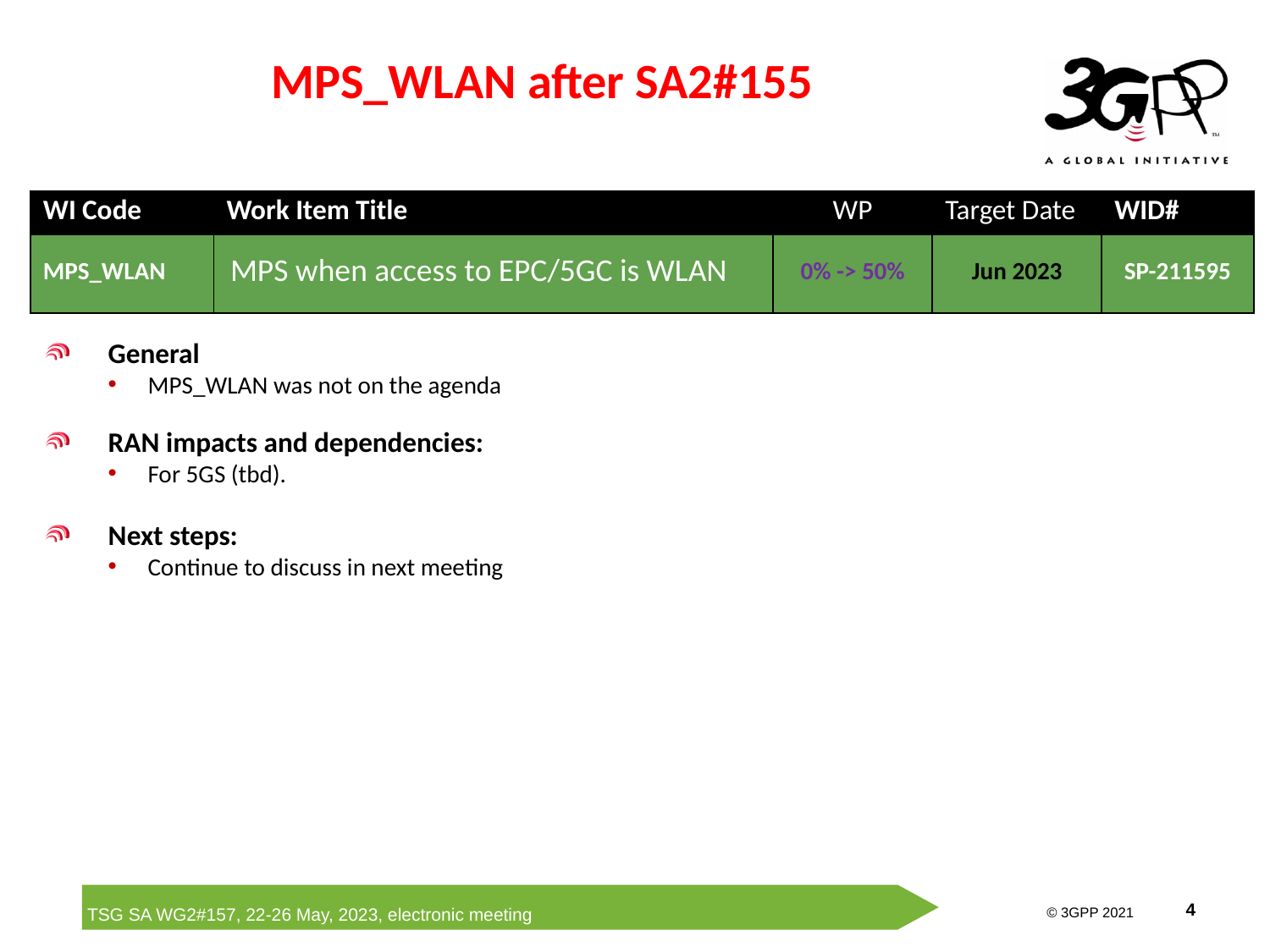

# MPS_WLAN after SA2#155
| WI Code | Work Item Title | WP | Target Date | WID# |
| --- | --- | --- | --- | --- |
| MPS\_WLAN | MPS when access to EPC/5GC is WLAN | 0% -> 50% | Jun 2023 | SP-211595 |
General
MPS_WLAN was not on the agenda

RAN impacts and dependencies:
For 5GS (tbd).

Next steps:
Continue to discuss in next meeting